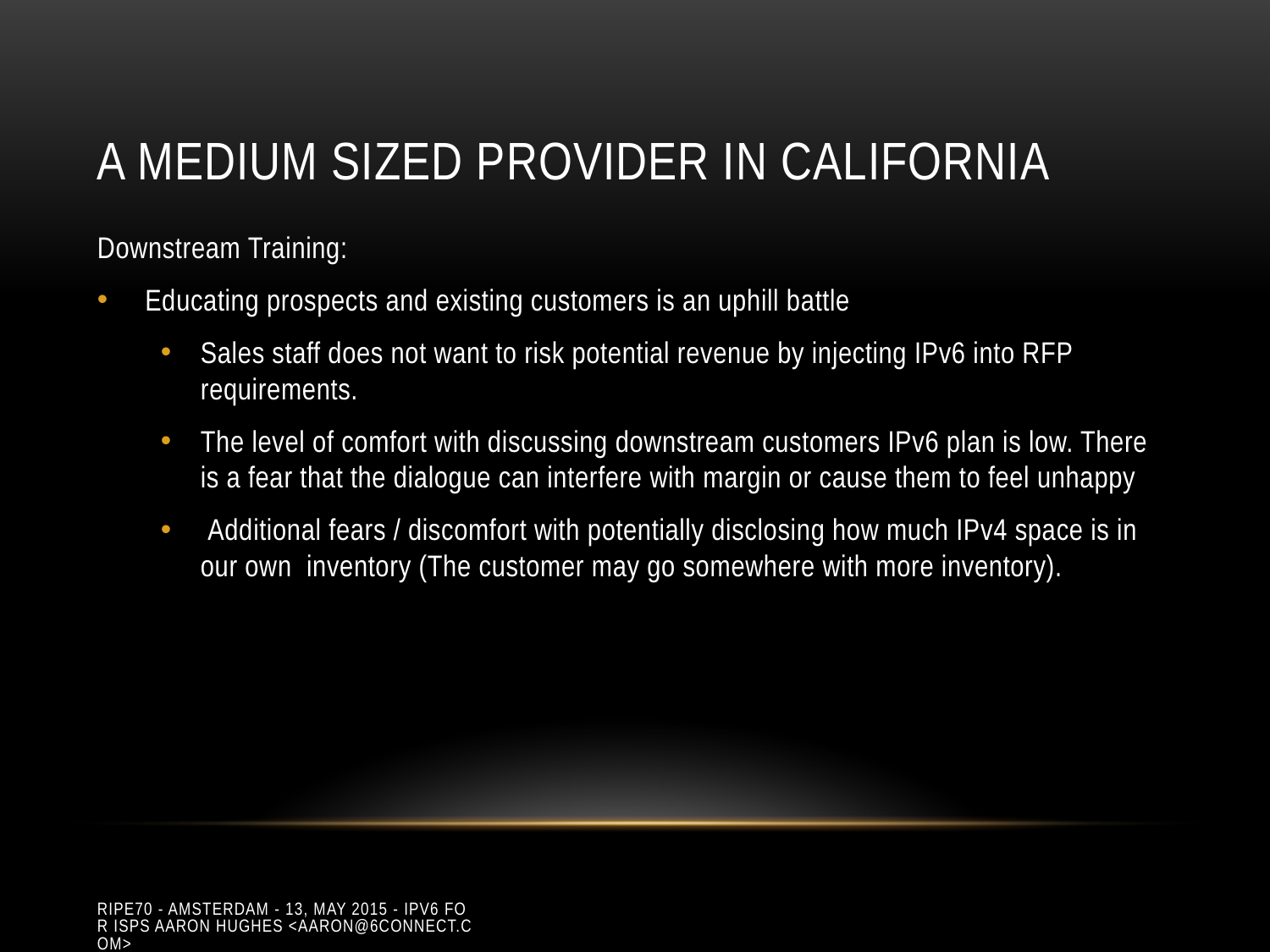

# A medium sized provider in California
Downstream Training:
Educating prospects and existing customers is an uphill battle
Sales staff does not want to risk potential revenue by injecting IPv6 into RFP requirements.
The level of comfort with discussing downstream customers IPv6 plan is low. There is a fear that the dialogue can interfere with margin or cause them to feel unhappy
 Additional fears / discomfort with potentially disclosing how much IPv4 space is in our own  inventory (The customer may go somewhere with more inventory).

RIPE70 - Amsterdam - 13, May 2015 - IPv6 for ISPs Aaron Hughes <aaron@6connect.com>